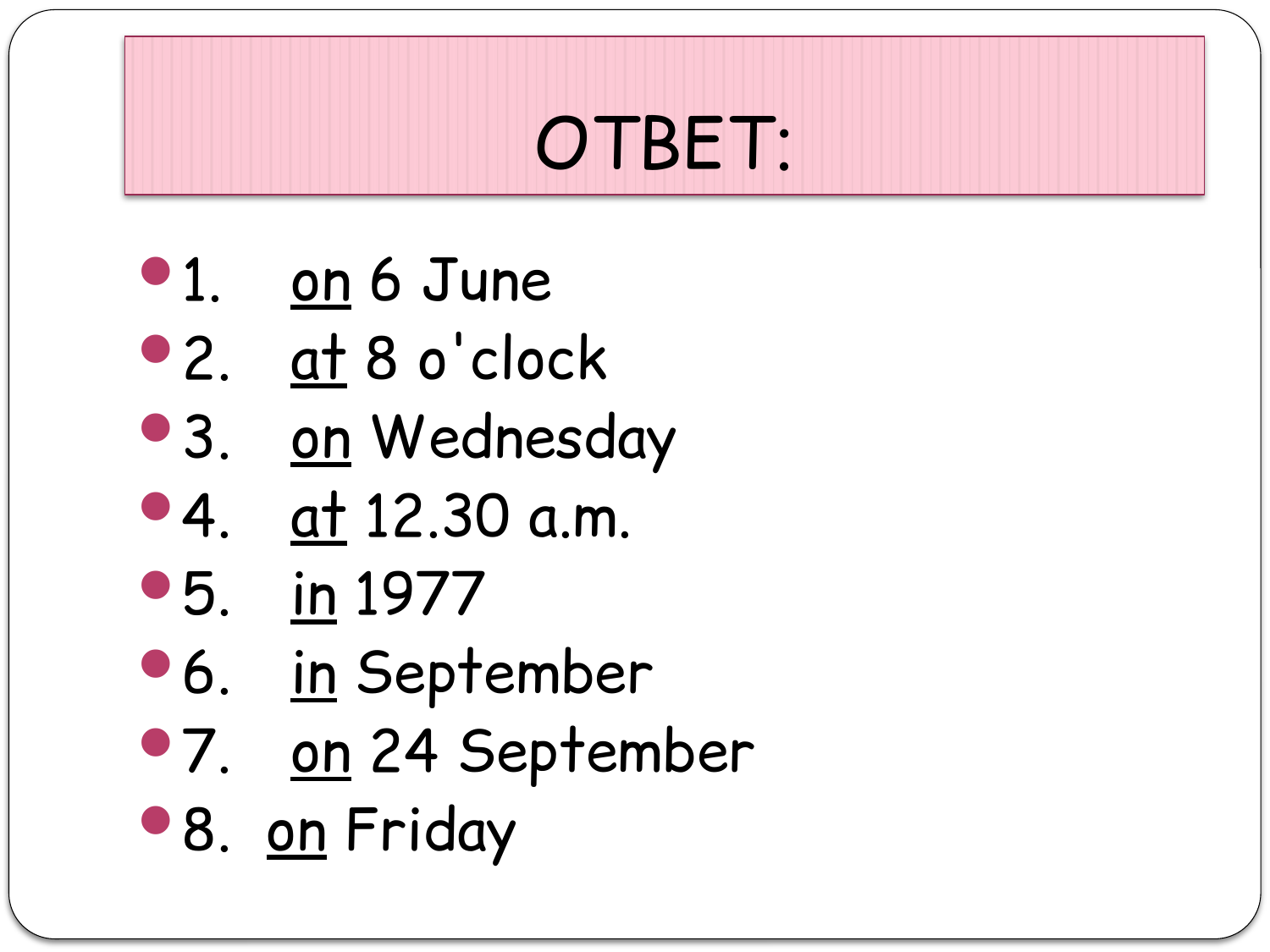

# ОТВЕТ:
1.	on 6 June
2.	at 8 o'clock
3.	on Wednesday
4.	at 12.30 a.m.
5.	in 1977
6.	in September
7.	on 24 September
8.  on Friday